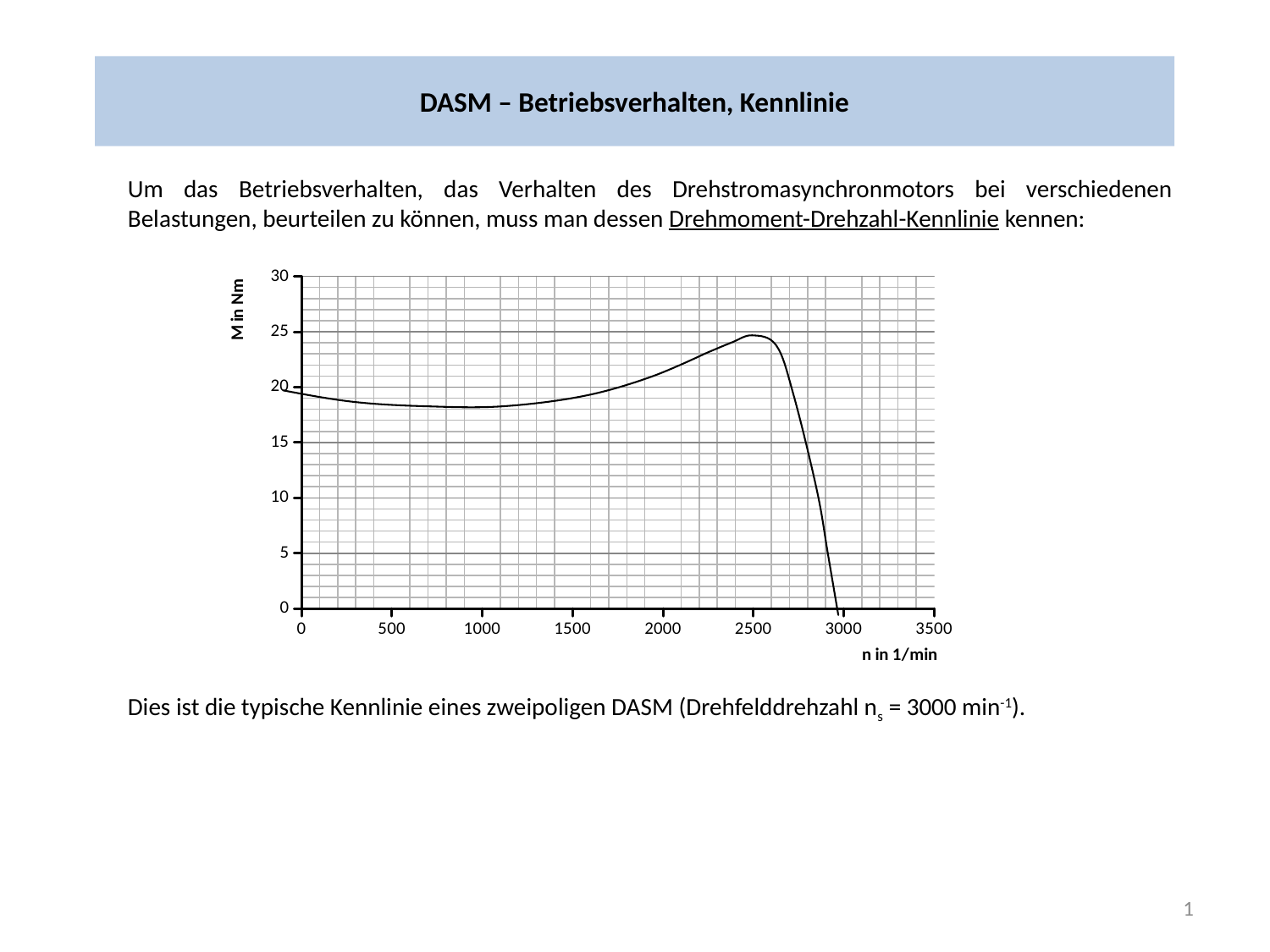

# DASM – Betriebsverhalten, Kennlinie
Um das Betriebsverhalten, das Verhalten des Drehstromasynchronmotors bei verschiedenen Belastungen, beurteilen zu können, muss man dessen Drehmoment-Drehzahl-Kennlinie kennen:

Dies ist die typische Kennlinie eines zweipoligen DASM (Drehfelddrehzahl ns = 3000 min-1).

### Chart

| Category | u1(t) | u1(t) |
|---|---|---|
1